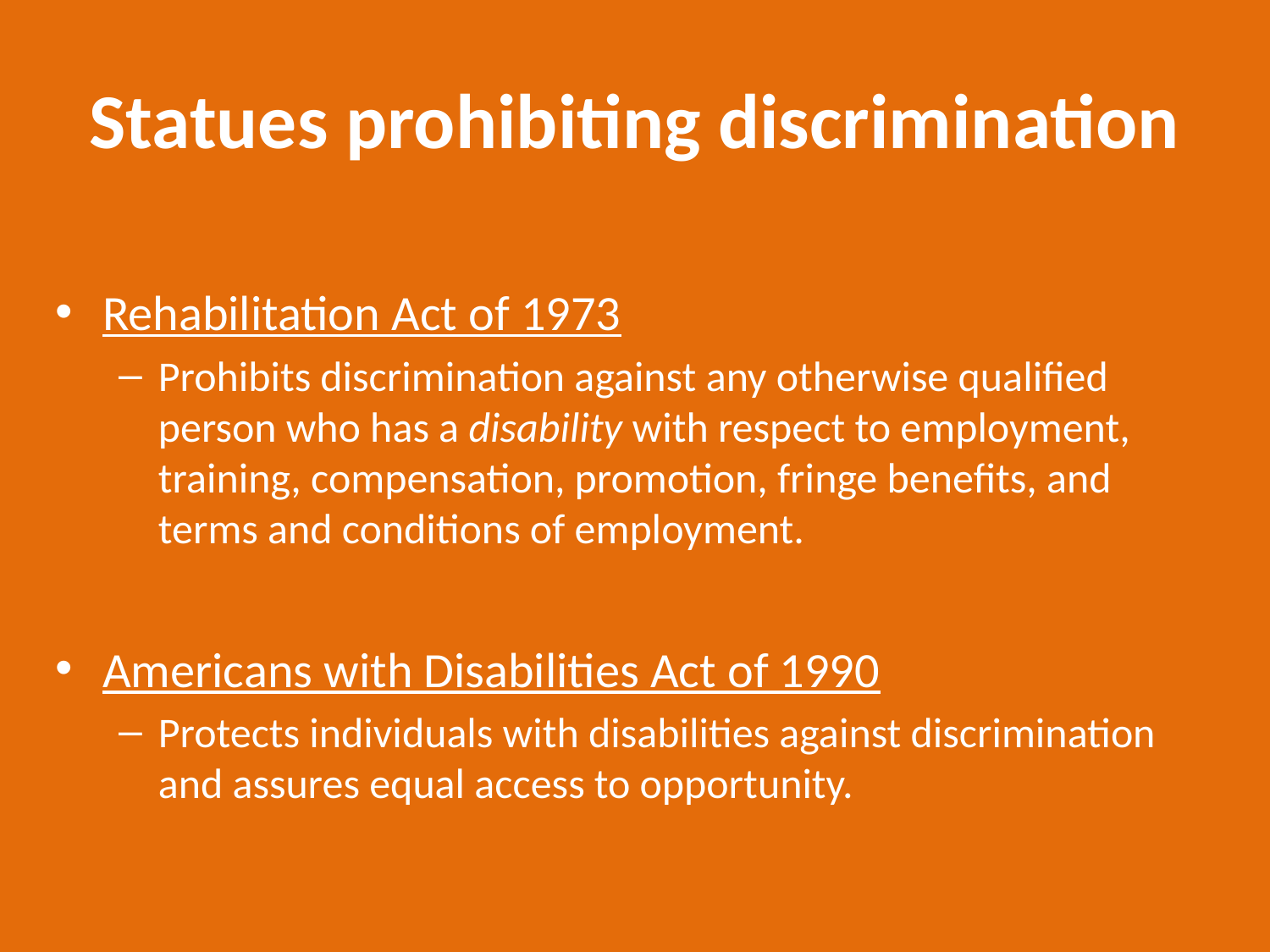

# Statues prohibiting discrimination
Rehabilitation Act of 1973
Prohibits discrimination against any otherwise qualified person who has a disability with respect to employment, training, compensation, promotion, fringe benefits, and terms and conditions of employment.

Americans with Disabilities Act of 1990
Protects individuals with disabilities against discrimination and assures equal access to opportunity.